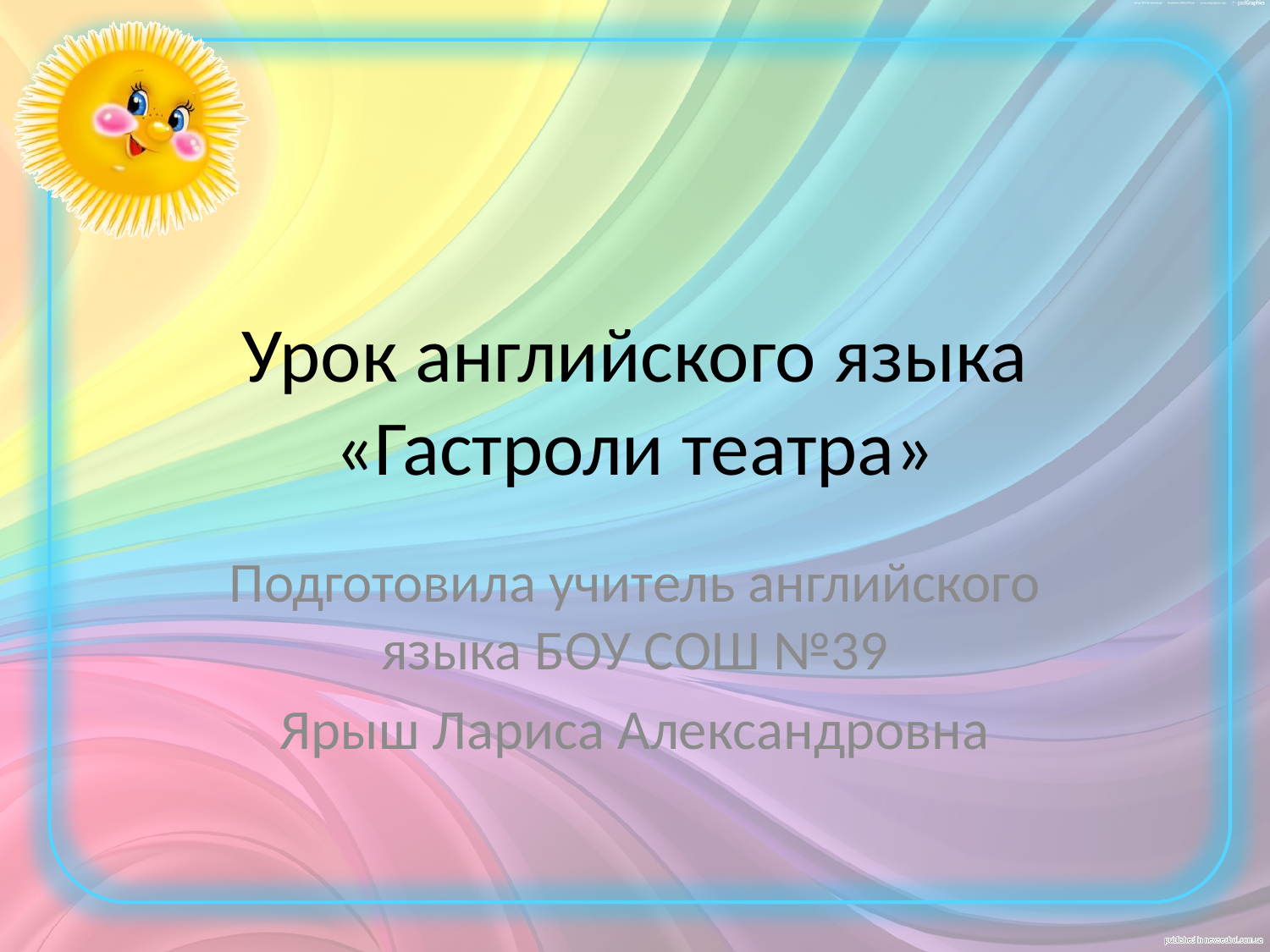

# Урок английского языка «Гастроли театра»
Подготовила учитель английского языка БОУ СОШ №39
Ярыш Лариса Александровна